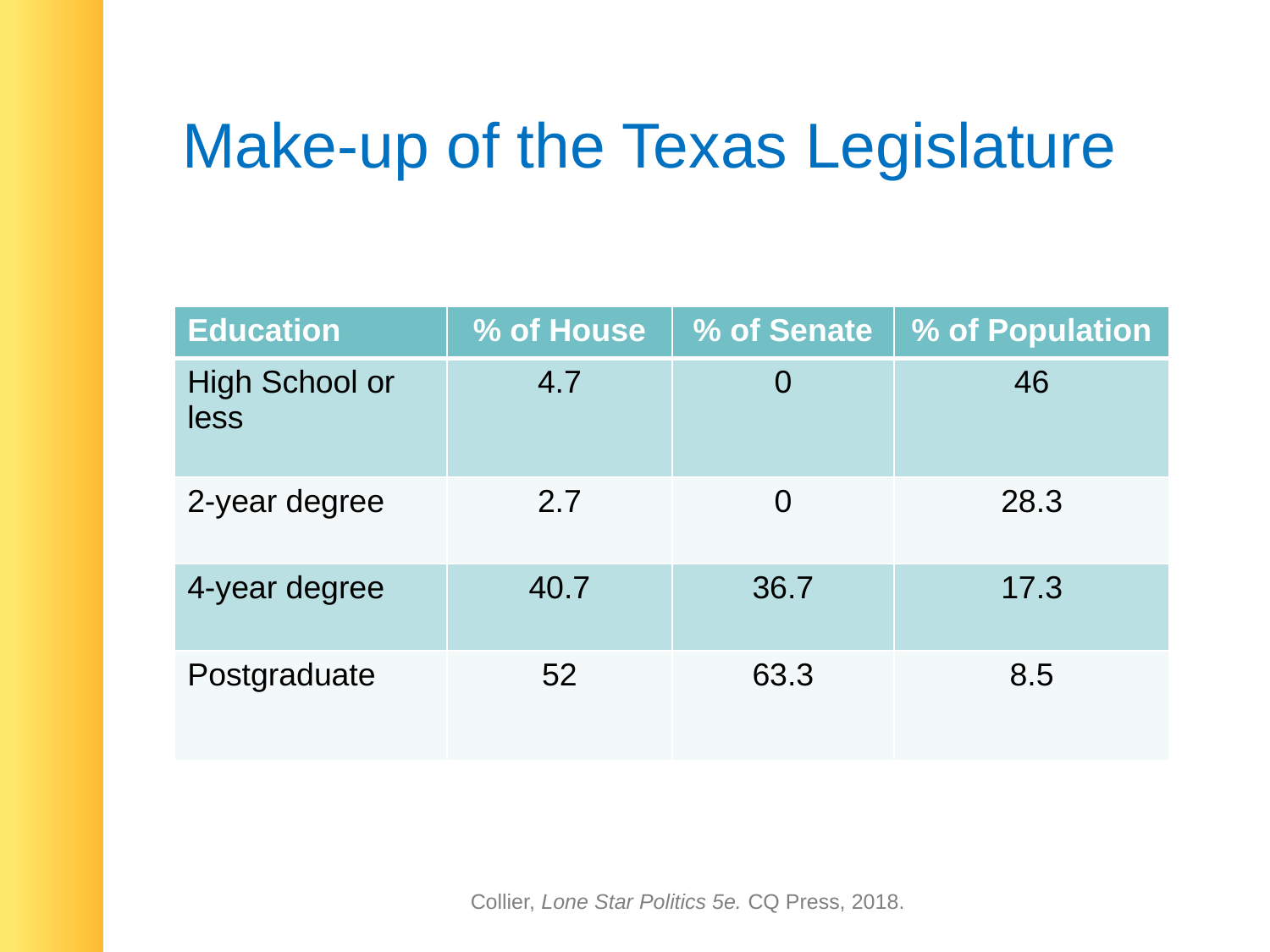

# Make-up of the Texas Legislature
| Education | % of House | % of Senate | % of Population |
| --- | --- | --- | --- |
| High School or less | 4.7 | 0 | 46 |
| 2-year degree | 2.7 | 0 | 28.3 |
| 4-year degree | 40.7 | 36.7 | 17.3 |
| Postgraduate | 52 | 63.3 | 8.5 |
Collier, Lone Star Politics 5e. CQ Press, 2018.